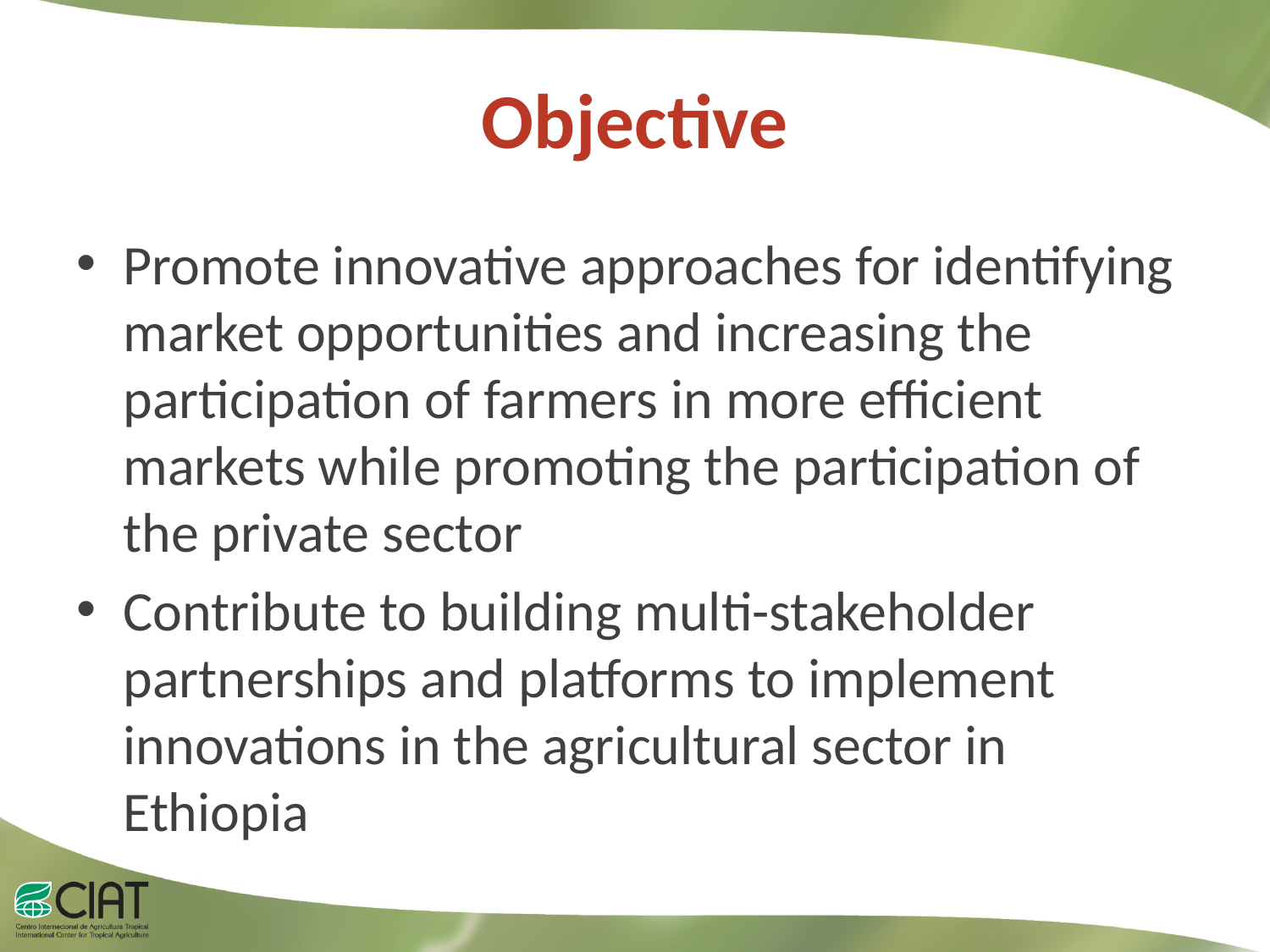

# Objective
Promote innovative approaches for identifying market opportunities and increasing the participation of farmers in more efficient markets while promoting the participation of the private sector
Contribute to building multi-stakeholder partnerships and platforms to implement innovations in the agricultural sector in Ethiopia